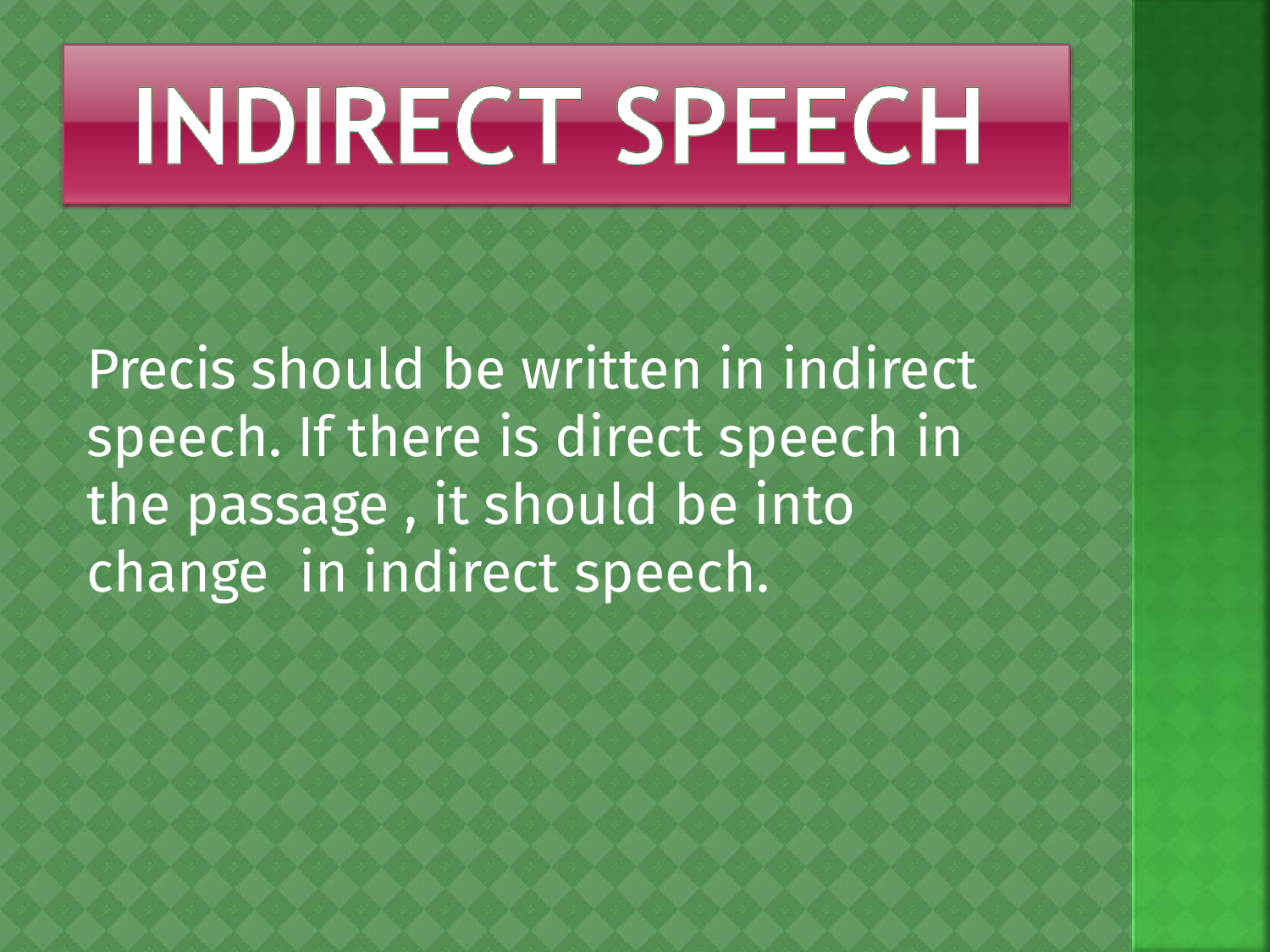

# Precis should be written in indirect  speech. If there is direct speech in  the passage , it should be into change  in indirect speech.